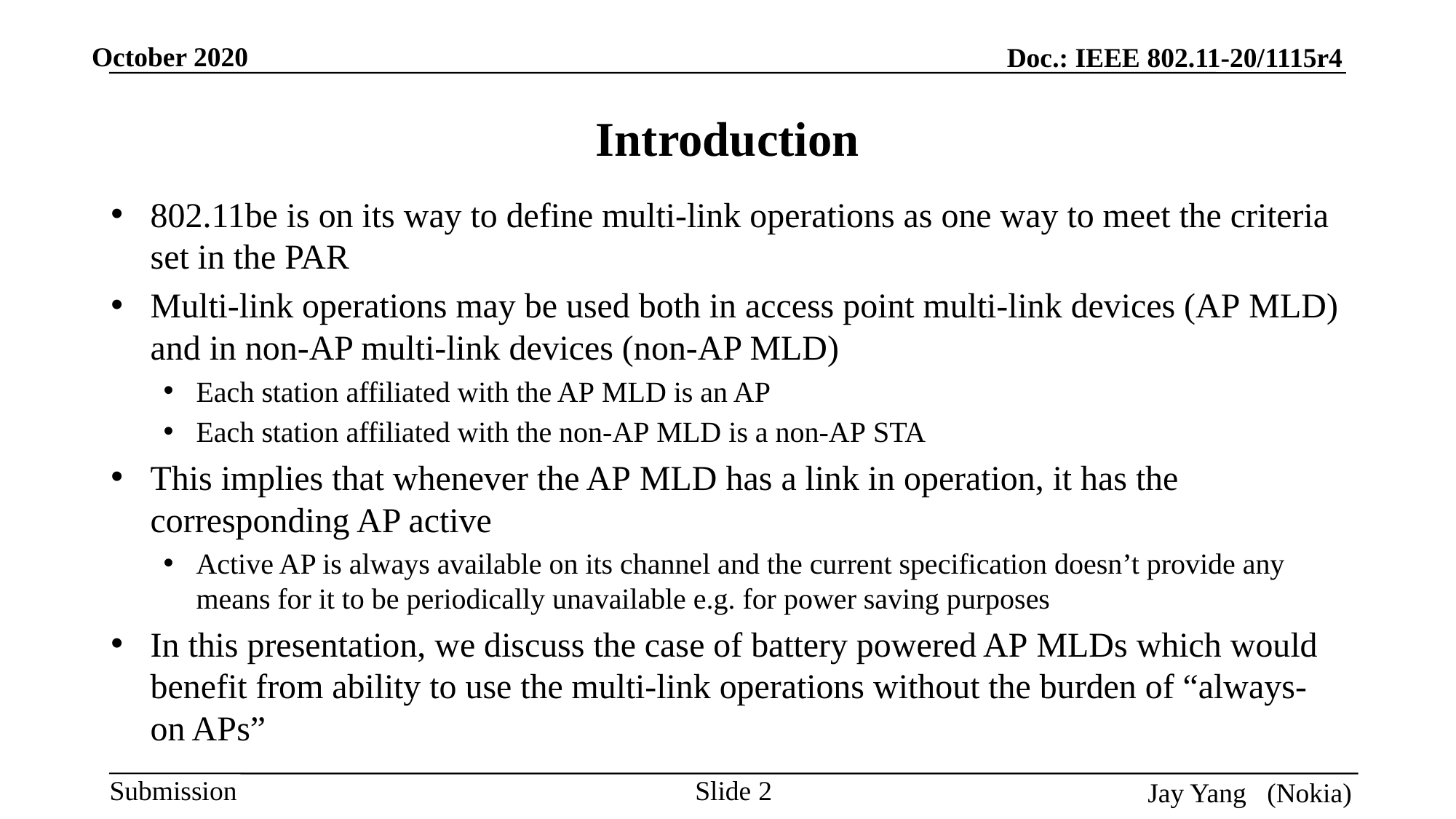

# Introduction
802.11be is on its way to define multi-link operations as one way to meet the criteria set in the PAR
Multi-link operations may be used both in access point multi-link devices (AP MLD) and in non-AP multi-link devices (non-AP MLD)
Each station affiliated with the AP MLD is an AP
Each station affiliated with the non-AP MLD is a non-AP STA
This implies that whenever the AP MLD has a link in operation, it has the corresponding AP active
Active AP is always available on its channel and the current specification doesn’t provide any means for it to be periodically unavailable e.g. for power saving purposes
In this presentation, we discuss the case of battery powered AP MLDs which would benefit from ability to use the multi-link operations without the burden of “always-on APs”
Slide 2
Jay Yang   (Nokia)